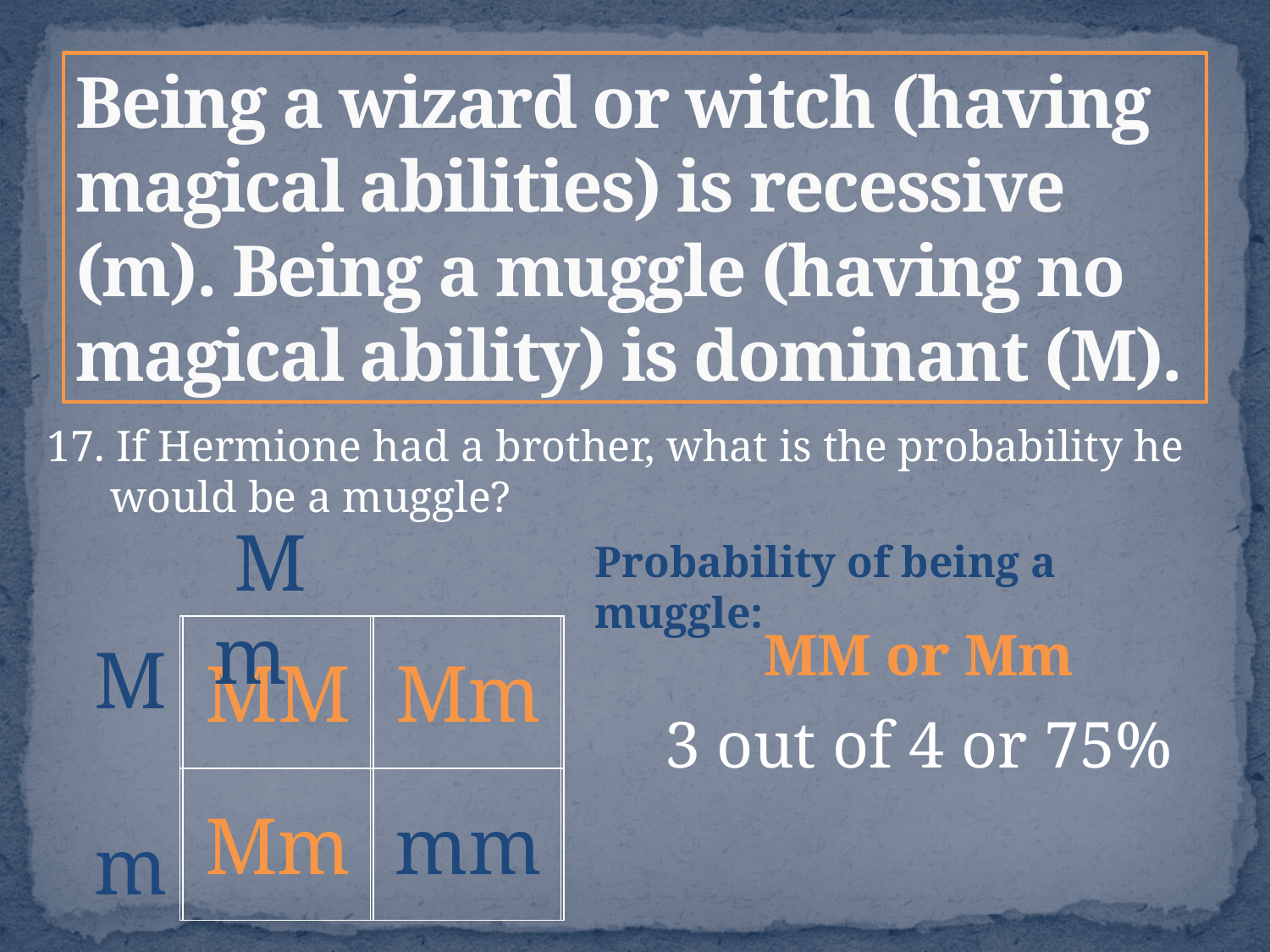

# Being a wizard or witch (having magical abilities) is recessive (m). Being a muggle (having no magical ability) is dominant (M).

17. If Hermione had a brother, what is the probability he would be a muggle?

 M      m
Probability of being a muggle:
MM or Mm
|  |  |
| --- | --- |
|  |  |
| MM | Mm |
| --- | --- |
| Mm | mm |
M

m
3 out of 4 or 75%